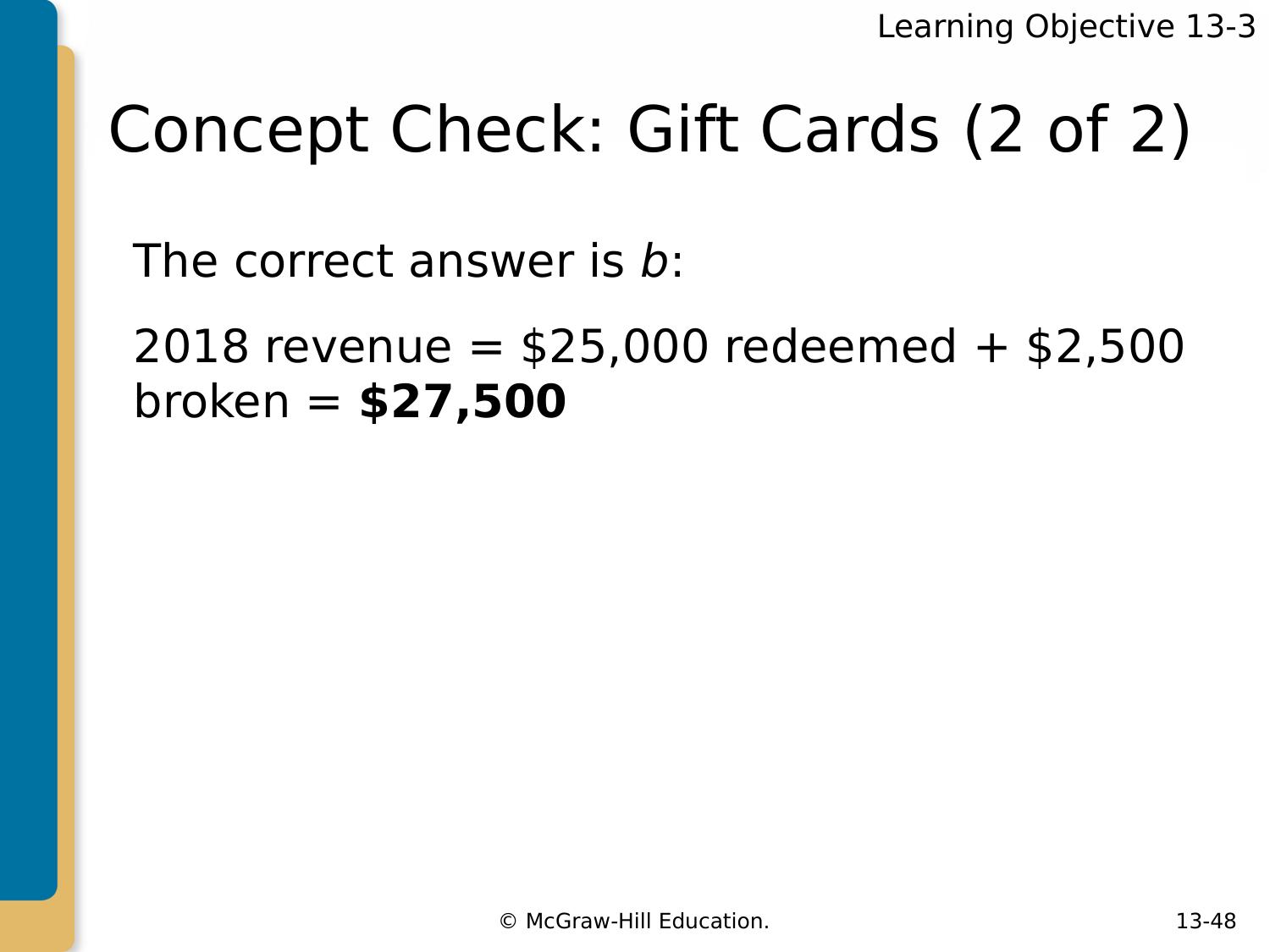

Learning Objective 13-3
# Concept Check: Gift Cards (2 of 2)
The correct answer is b:
2018 revenue = $25,000 redeemed + $2,500 broken = $27,500